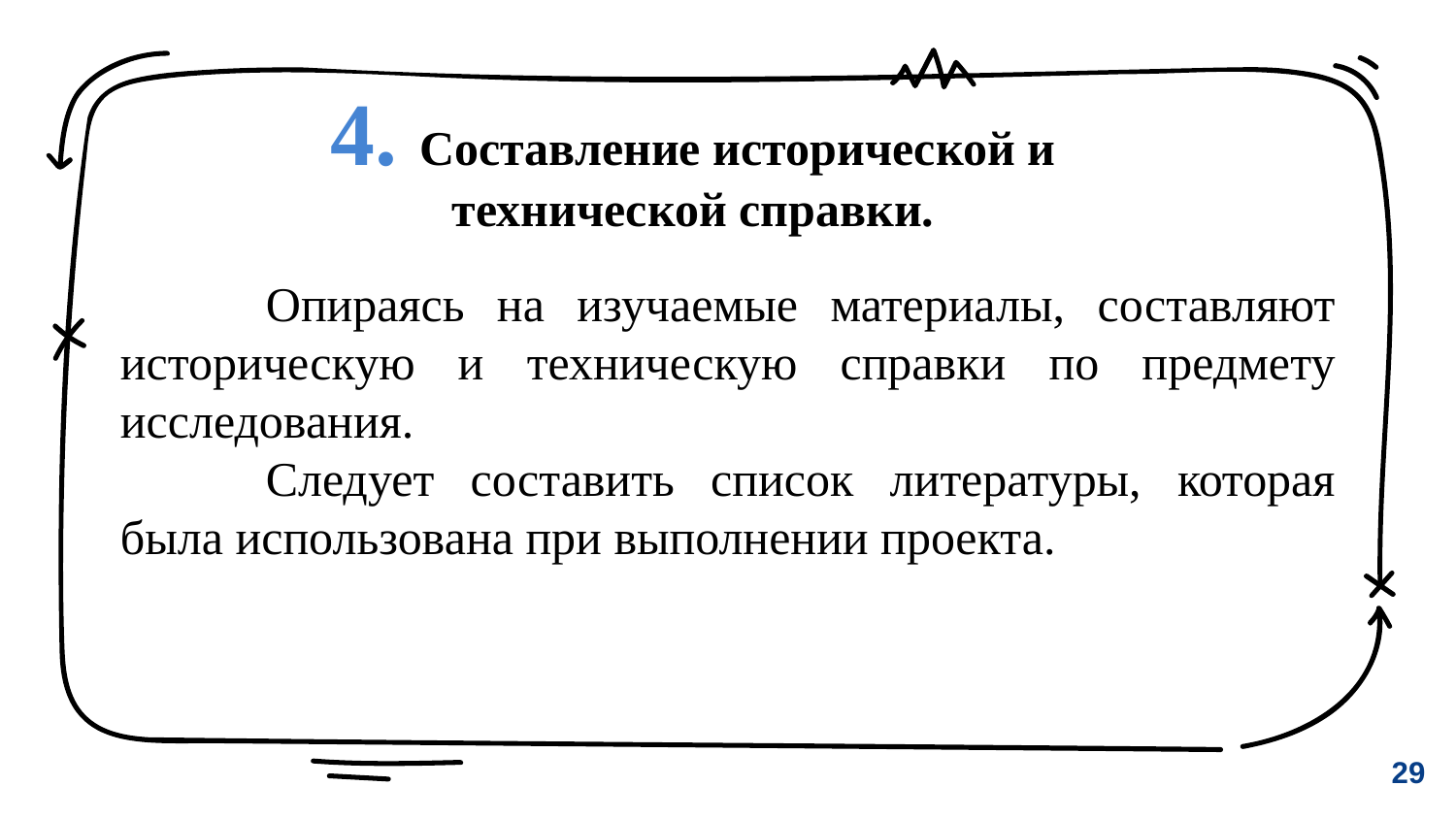

4. Составление исторической и
технической справки.

	Опираясь на изучаемые материалы, составляют историческую и техническую справки по предмету исследования.
	Следует составить список литературы, которая была использована при выполнении проекта.

29